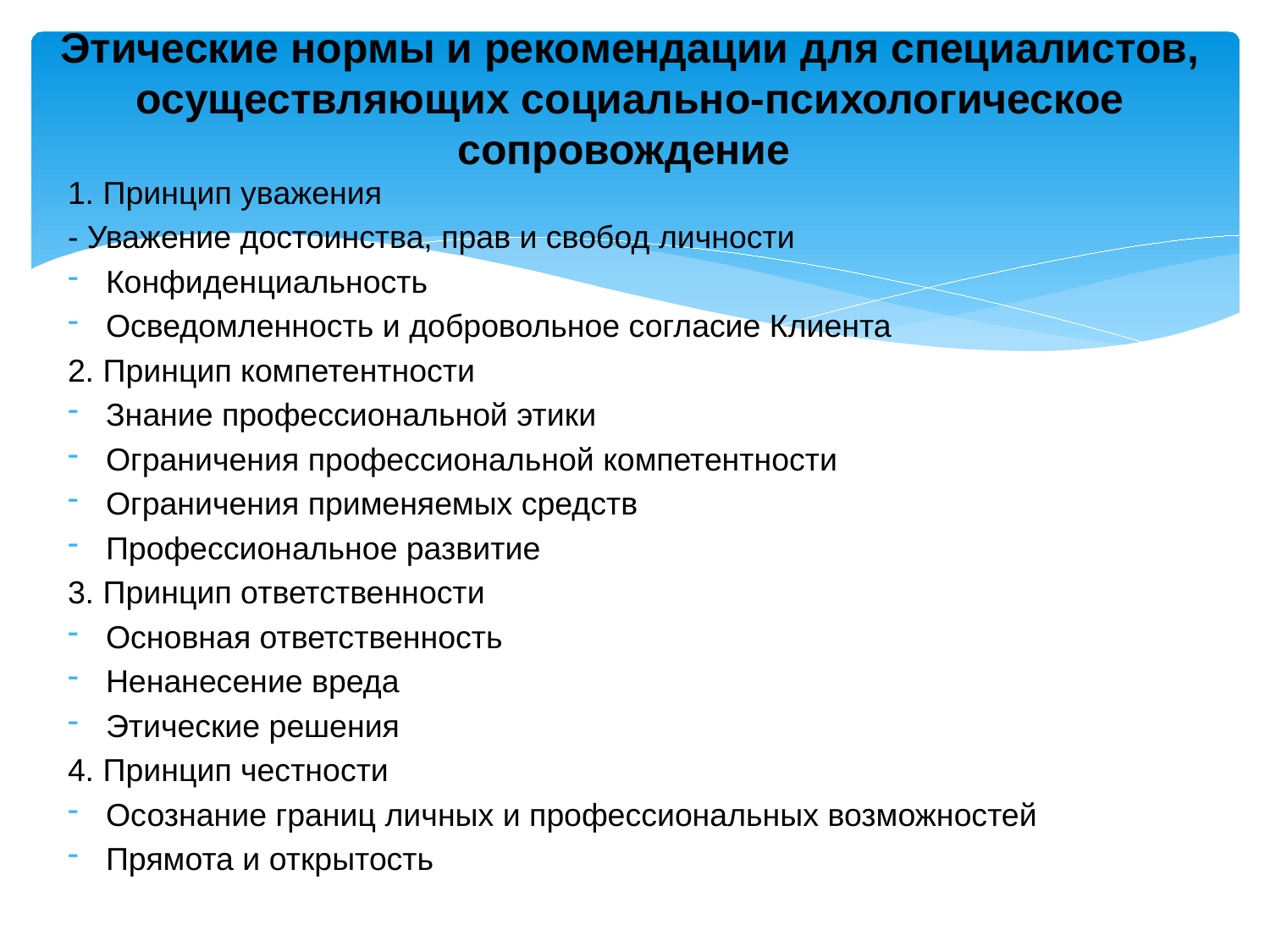

# Этические нормы и рекомендации для специалистов, осуществляющих социально-психологическое сопровождение
1. Принцип уважения
- Уважение достоинства, прав и свобод личности
Конфиденциальность
Осведомленность и добровольное согласие Клиента
2. Принцип компетентности
Знание профессиональной этики
Ограничения профессиональной компетентности
Ограничения применяемых средств
Профессиональное развитие
3. Принцип ответственности
Основная ответственность
Ненанесение вреда
Этические решения
4. Принцип честности
Осознание границ личных и профессиональных возможностей
Прямота и открытость